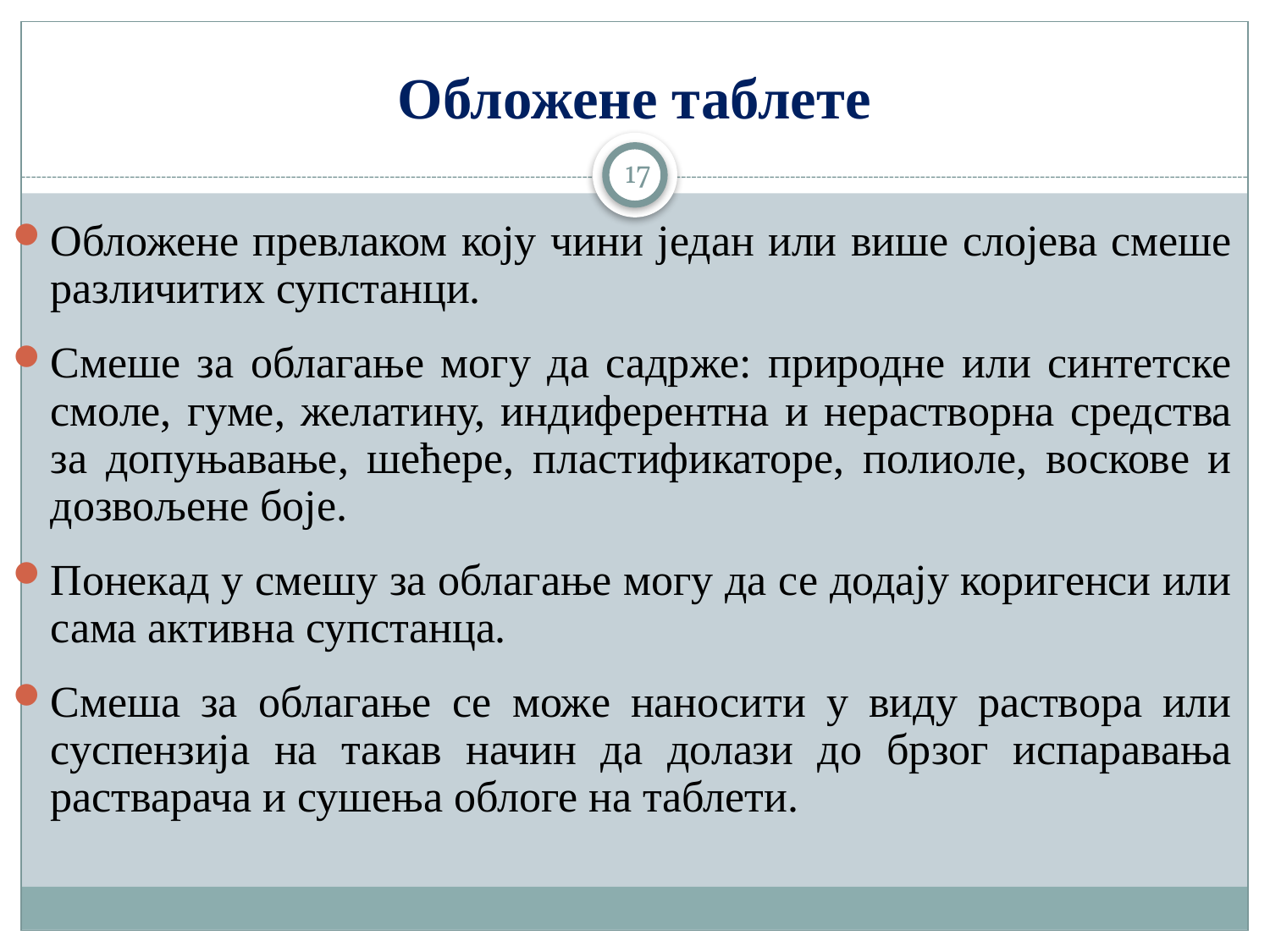

# Обложене таблете
17
Обложене превлаком коју чини један или више слојева смеше различитих супстанци.

Смеше за облагање могу да садрже: природне или синтетске смоле, гуме, желатину, индиферентна и нерастворна средства за допуњавање, шећере, пластификаторе, полиоле, воскове и дозвољене боје.

Понекад у смешу за облагање могу да се додају коригенси или сама активна супстанца.

Смеша за облагање се може наносити у виду раствора или суспензија на такав начин да долази до брзог испаравања растварача и сушења облоге на таблети.